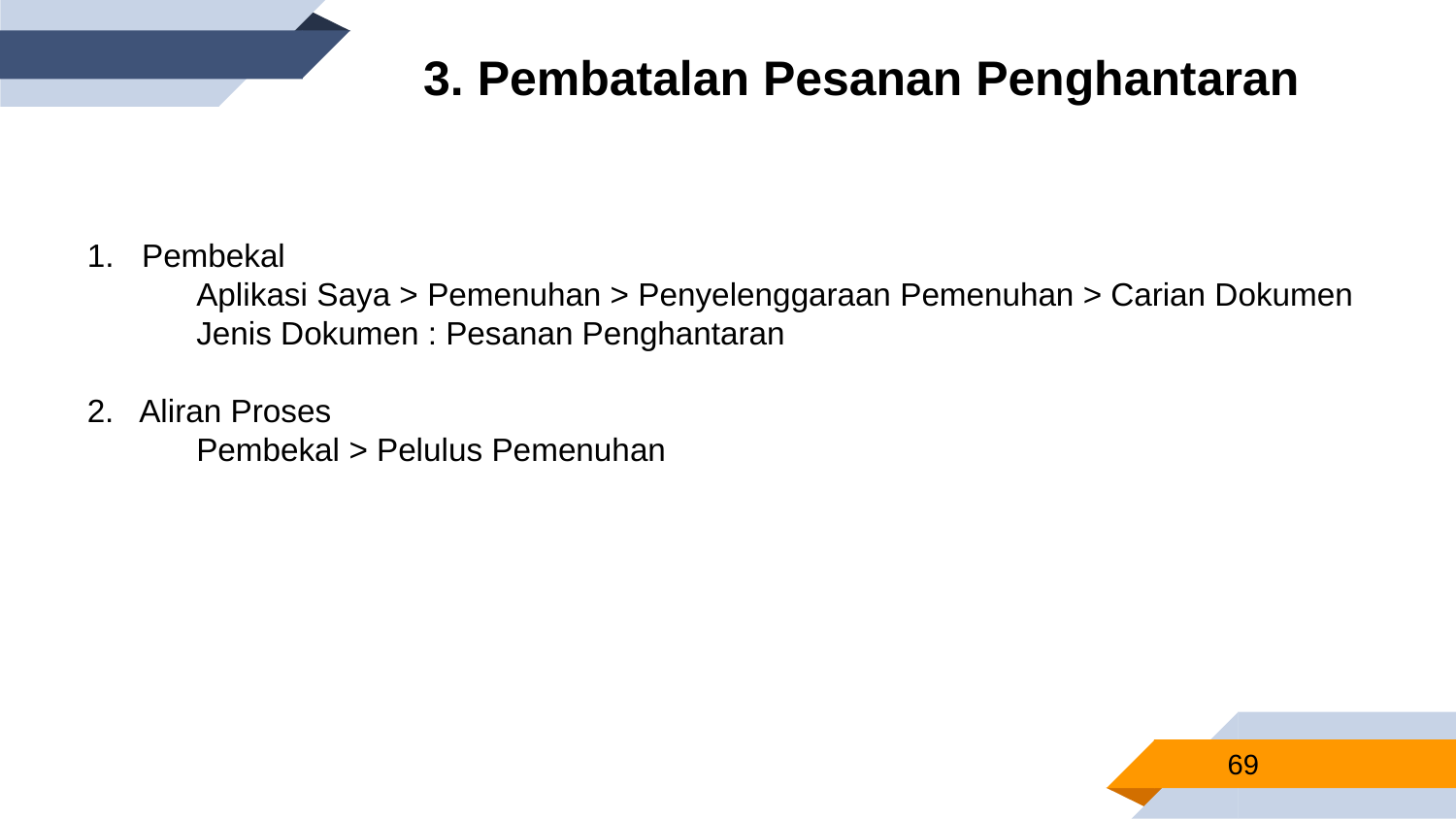

3. Pembatalan Pesanan Penghantaran

Pembekal
Aplikasi Saya > Pemenuhan > Penyelenggaraan Pemenuhan > Carian Dokumen
Jenis Dokumen : Pesanan Penghantaran

2.   Aliran Proses
Pembekal > Pelulus Pemenuhan

69